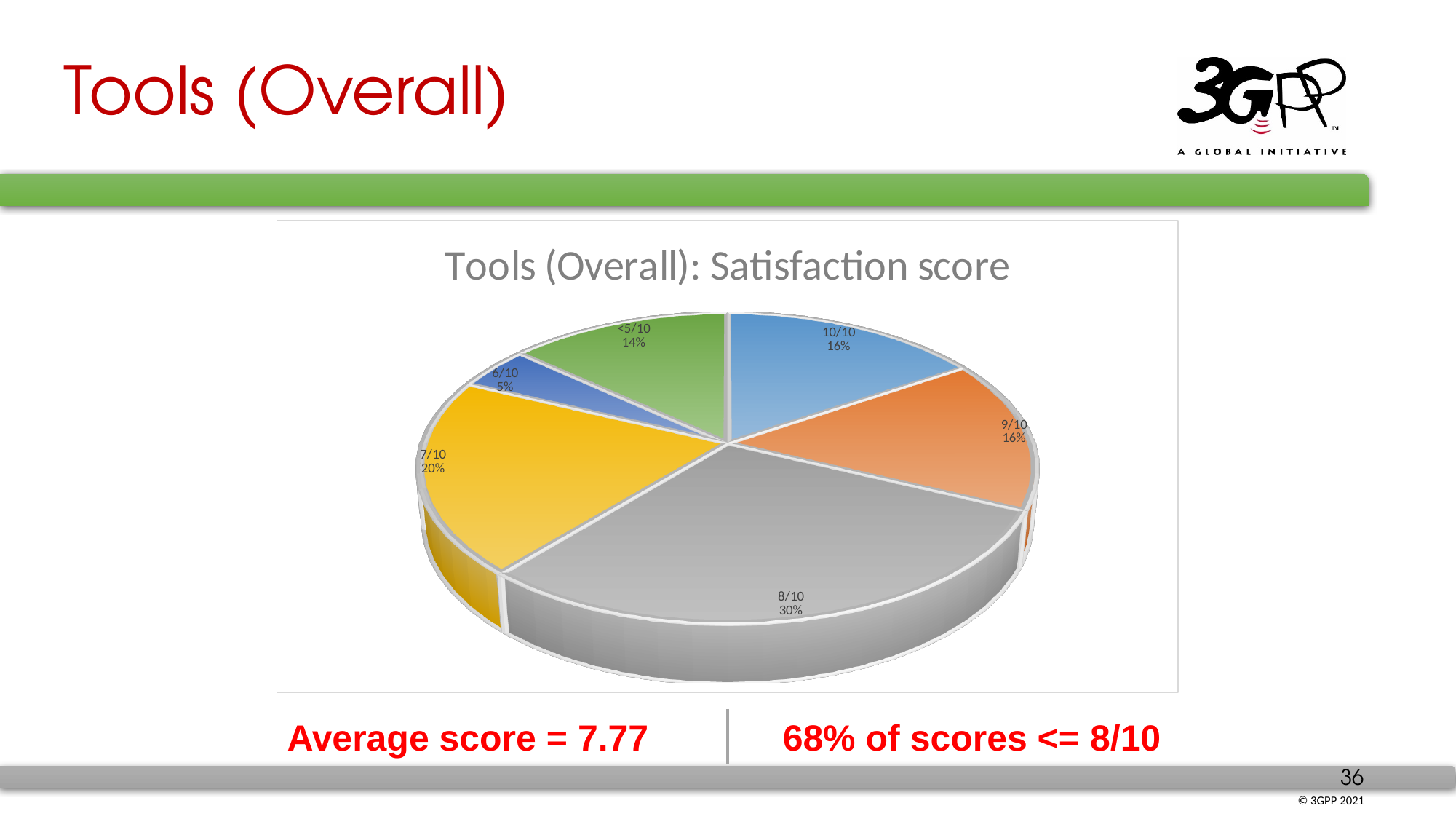

# Tools (Overall)

[unsupported chart]

Average score = 7.77
68% of scores <= 8/10